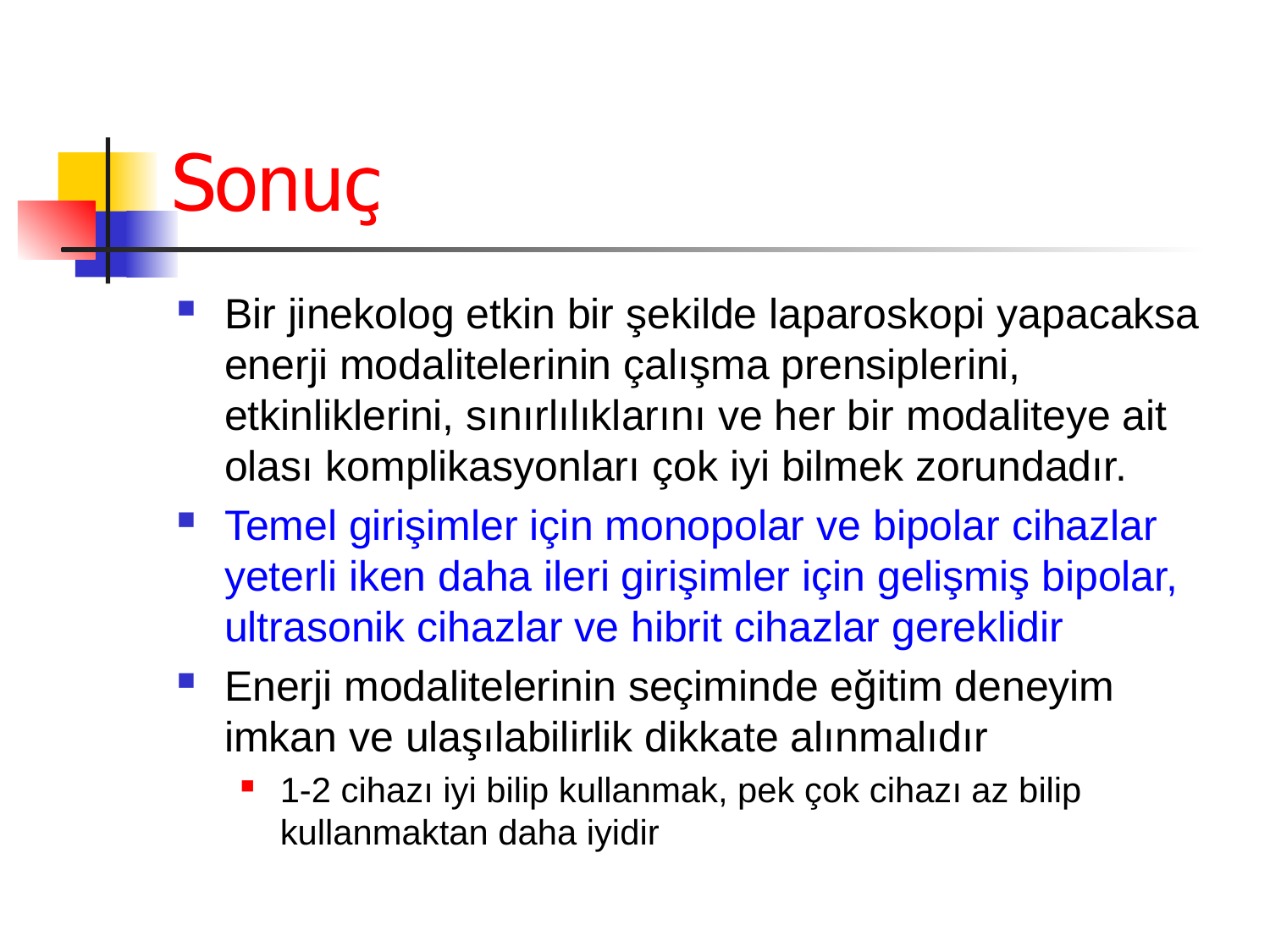

# Sonuç
Bir jinekolog etkin bir şekilde laparoskopi yapacaksa enerji modalitelerinin çalışma prensiplerini, etkinliklerini, sınırlılıklarını ve her bir modaliteye ait olası komplikasyonları çok iyi bilmek zorundadır.
Temel girişimler için monopolar ve bipolar cihazlar yeterli iken daha ileri girişimler için gelişmiş bipolar, ultrasonik cihazlar ve hibrit cihazlar gereklidir
Enerji modalitelerinin seçiminde eğitim deneyim  imkan ve ulaşılabilirlik dikkate alınmalıdır
1-2 cihazı iyi bilip kullanmak, pek çok cihazı az bilip kullanmaktan daha iyidir